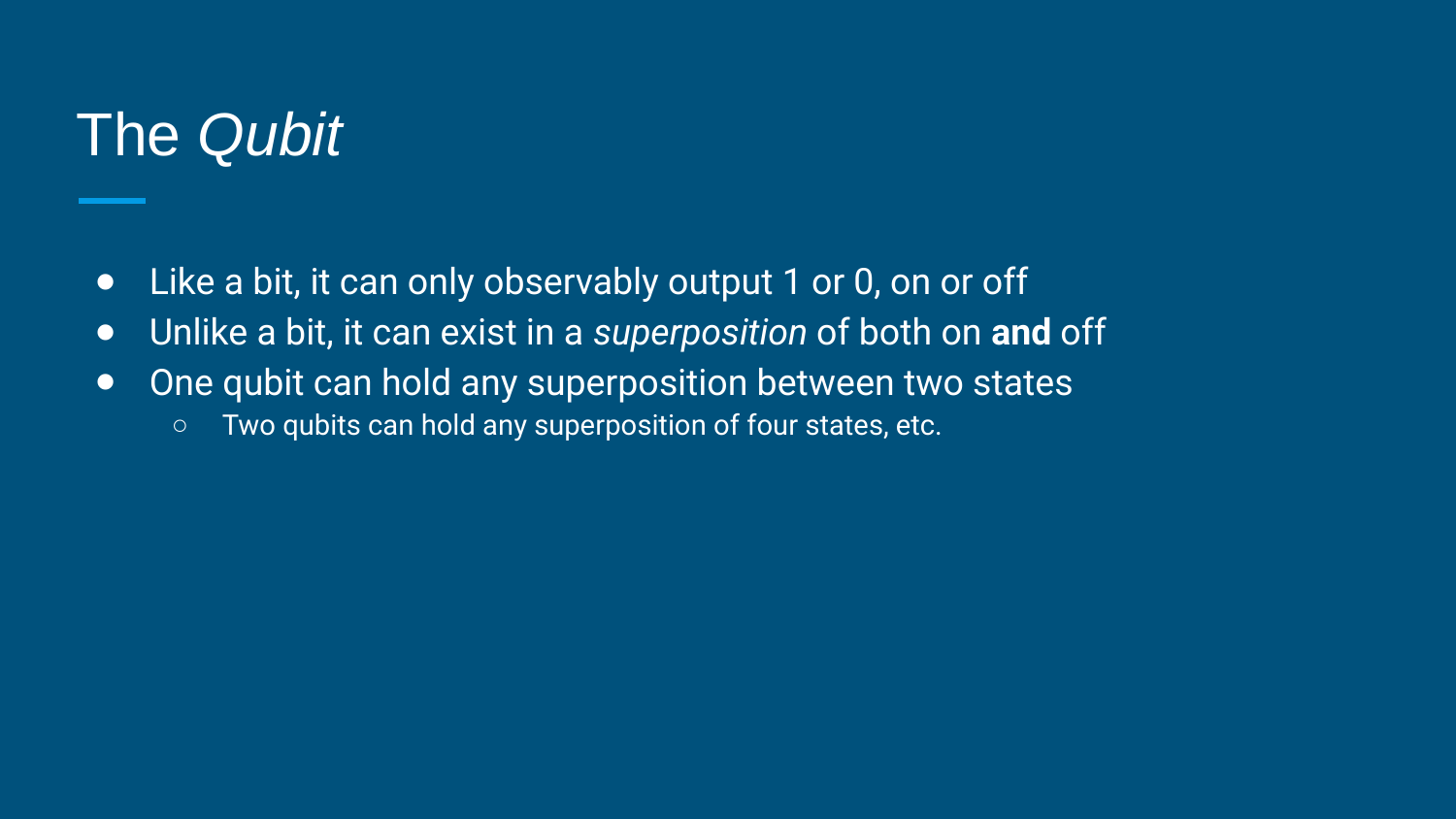

# The Qubit
Like a bit, it can only observably output 1 or 0, on or off
Unlike a bit, it can exist in a superposition of both on and off
One qubit can hold any superposition between two states
Two qubits can hold any superposition of four states, etc.